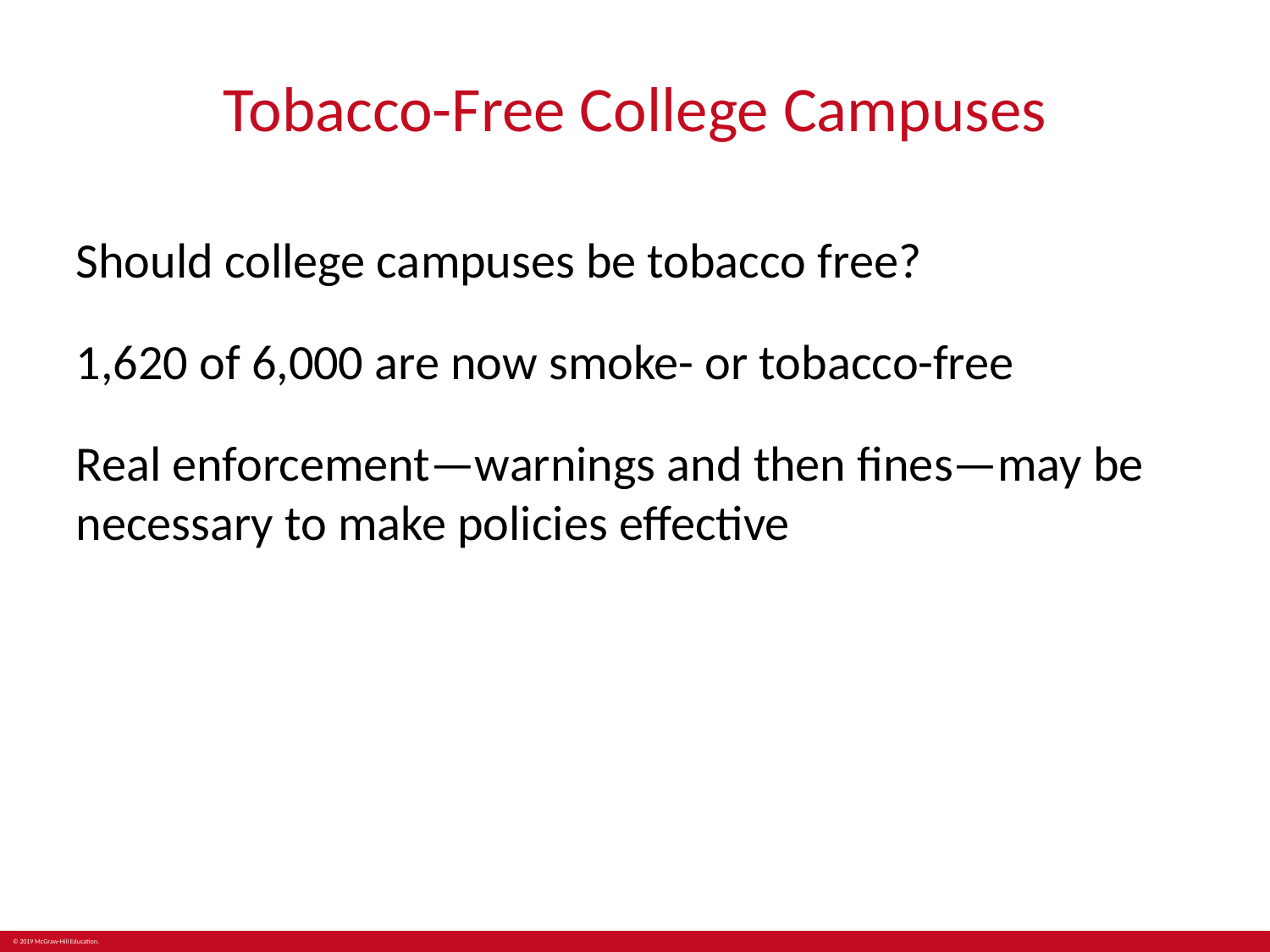

# Tobacco-Free College Campuses
Should college campuses be tobacco free?
1,620 of 6,000 are now smoke- or tobacco-free
Real enforcement—warnings and then fines—may be necessary to make policies effective